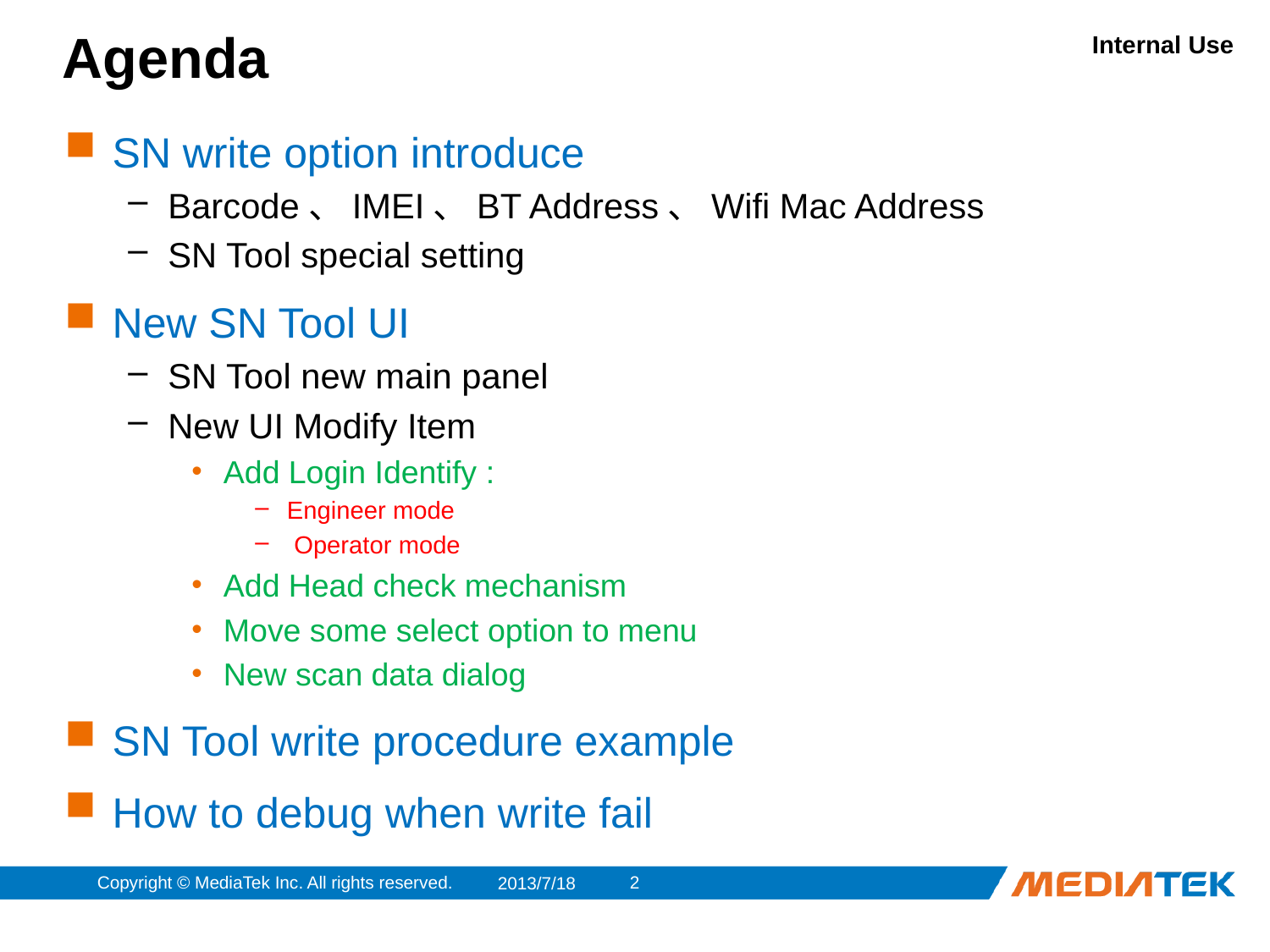

# Agenda
SN write option introduce
Barcode、IMEI、BT Address、Wifi Mac Address
SN Tool special setting
New SN Tool UI
SN Tool new main panel
New UI Modify Item
Add Login Identify :
Engineer mode
 Operator mode
Add Head check mechanism
Move some select option to menu
New scan data dialog
SN Tool write procedure example
How to debug when write fail
Copyright © MediaTek Inc. All rights reserved.
2
2013/7/18